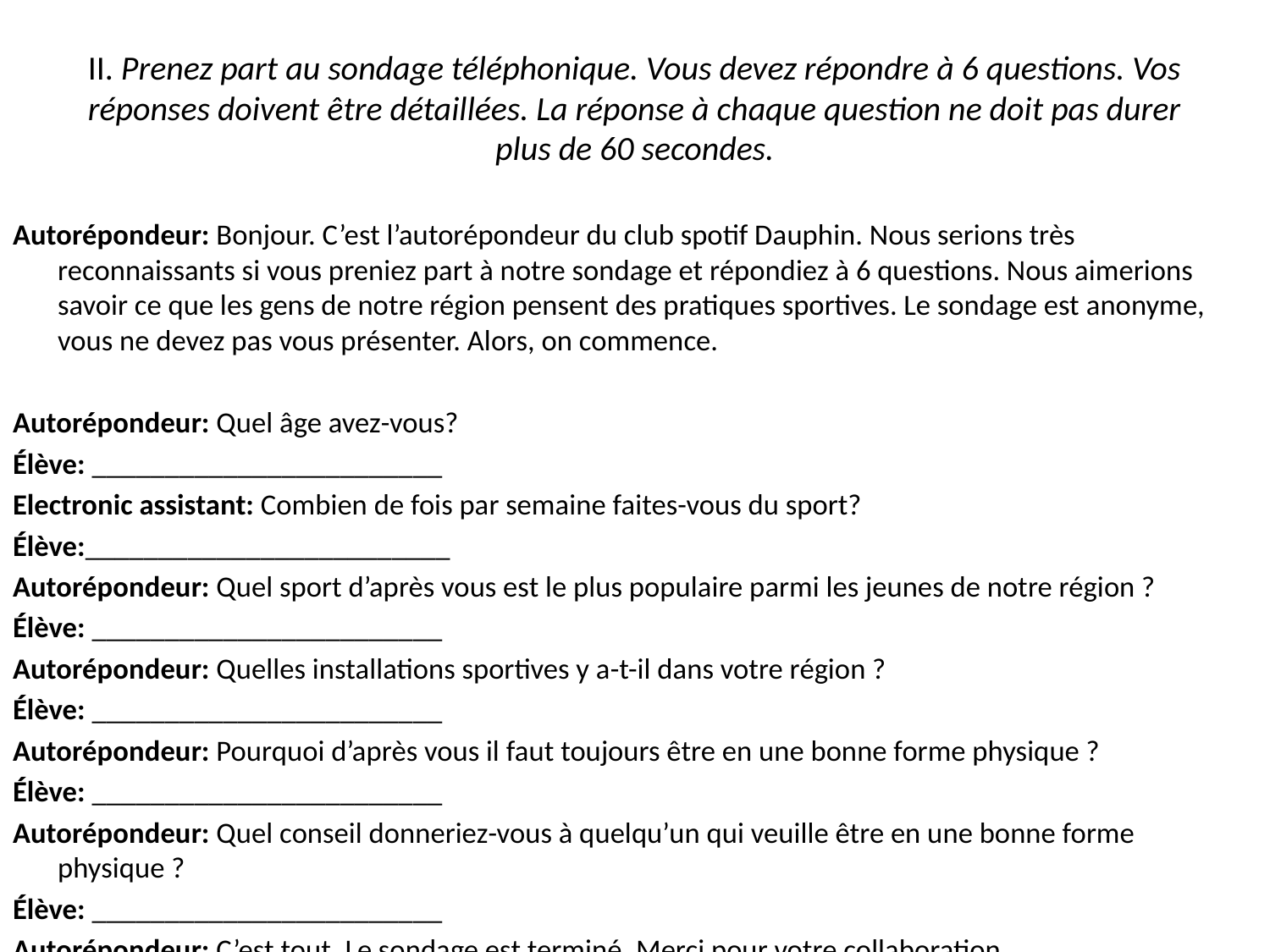

# II. Prenez part au sondage téléphonique. Vous devez répondre à 6 questions. Vos réponses doivent être détaillées. La réponse à chaque question ne doit pas durer plus de 60 secondes.

Autorépondeur: Bonjour. C’est l’autorépondeur du club spotif Dauphin. Nous serions très reconnaissants si vous preniez part à notre sondage et répondiez à 6 questions. Nous aimerions savoir ce que les gens de notre région pensent des pratiques sportives. Le sondage est anonyme, vous ne devez pas vous présenter. Alors, on commence.

Autorépondeur: Quel âge avez-vous?
Élève: ________________________
Electronic assistant: Combien de fois par semaine faites-vous du sport?
Élève:_________________________
Autorépondeur: Quel sport d’après vous est le plus populaire parmi les jeunes de notre région ?
Élève: ________________________
Autorépondeur: Quelles installations sportives y a-t-il dans votre région ?
Élève: ________________________
Autorépondeur: Pourquoi d’après vous il faut toujours être en une bonne forme physique ?
Élève: ________________________
Autorépondeur: Quel conseil donneriez-vous à quelqu’un qui veuille être en une bonne forme physique ?
Élève: ________________________
Autorépondeur: C’est tout. Le sondage est terminé. Merci pour votre collaboration.